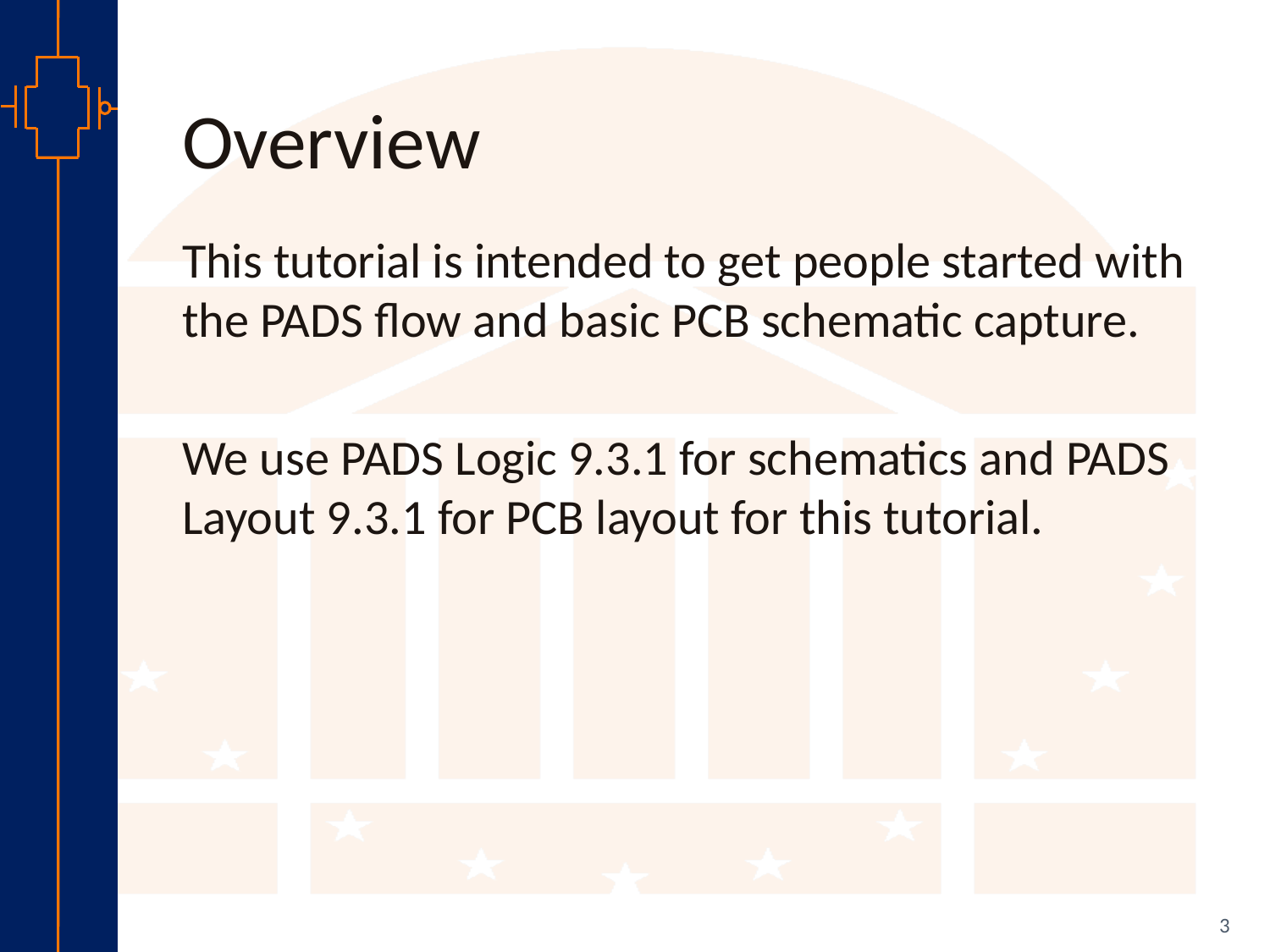

# Overview
This tutorial is intended to get people started with the PADS flow and basic PCB schematic capture.

We use PADS Logic 9.3.1 for schematics and PADS Layout 9.3.1 for PCB layout for this tutorial.
3